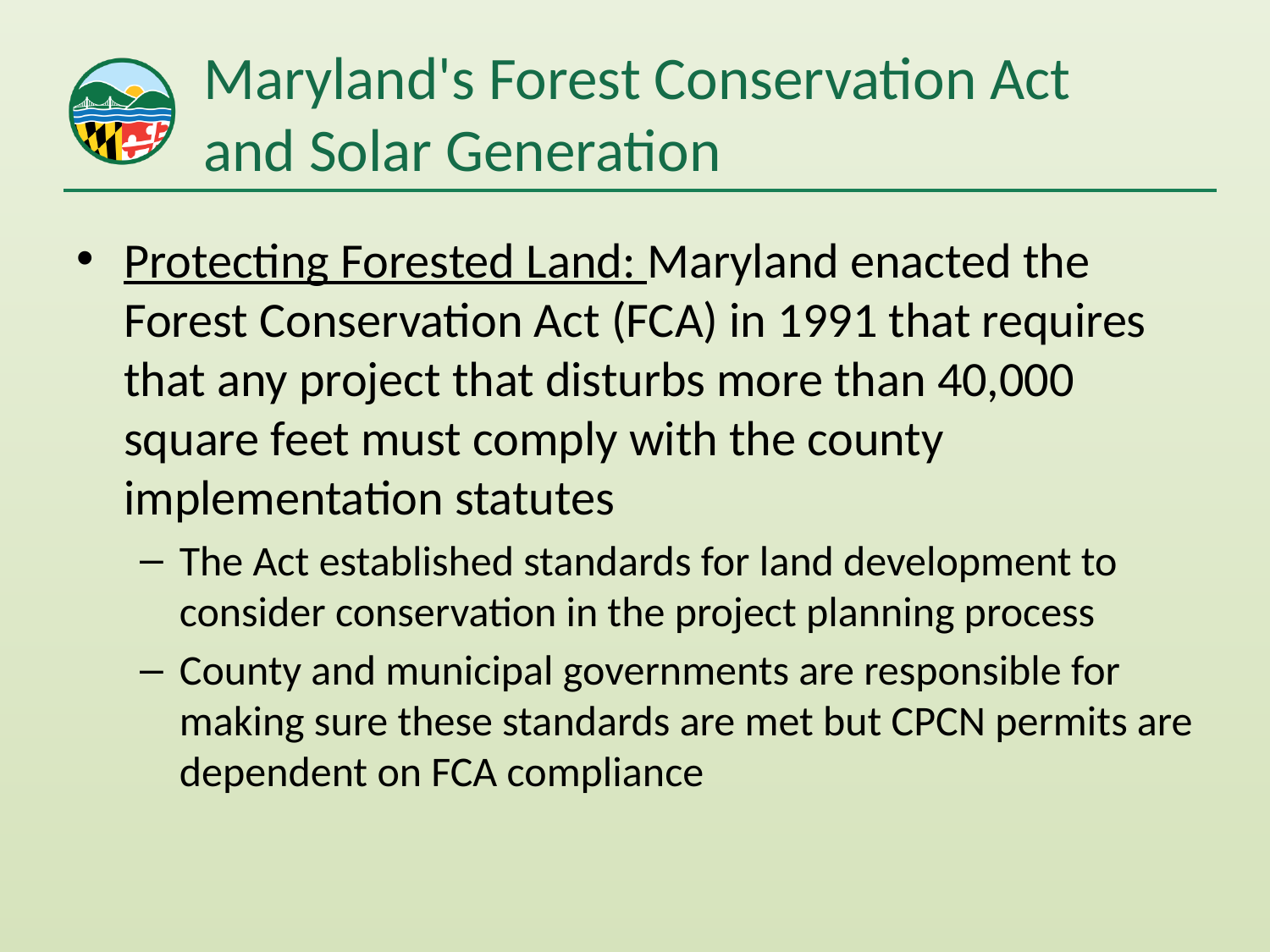

# Maryland's Forest Conservation Act and Solar Generation
Protecting Forested Land: Maryland enacted the Forest Conservation Act (FCA) in 1991 that requires that any project that disturbs more than 40,000 square feet must comply with the county implementation statutes
The Act established standards for land development to consider conservation in the project planning process
County and municipal governments are responsible for making sure these standards are met but CPCN permits are dependent on FCA compliance